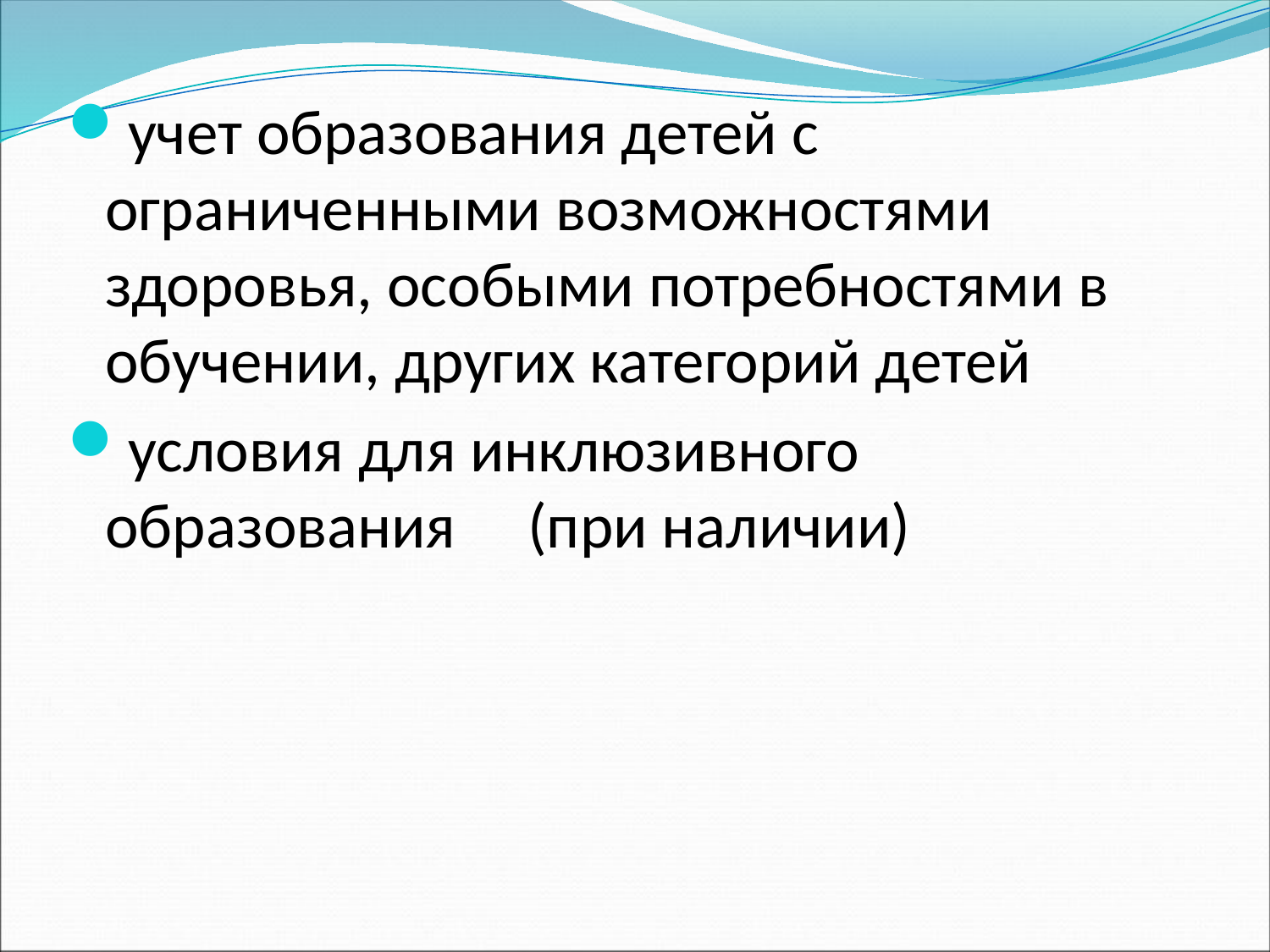

# учет образования детей с ограниченными возможностями здоровья, особыми потребностями в обучении, других категорий детей
условия для инклюзивного образования     (при наличии)